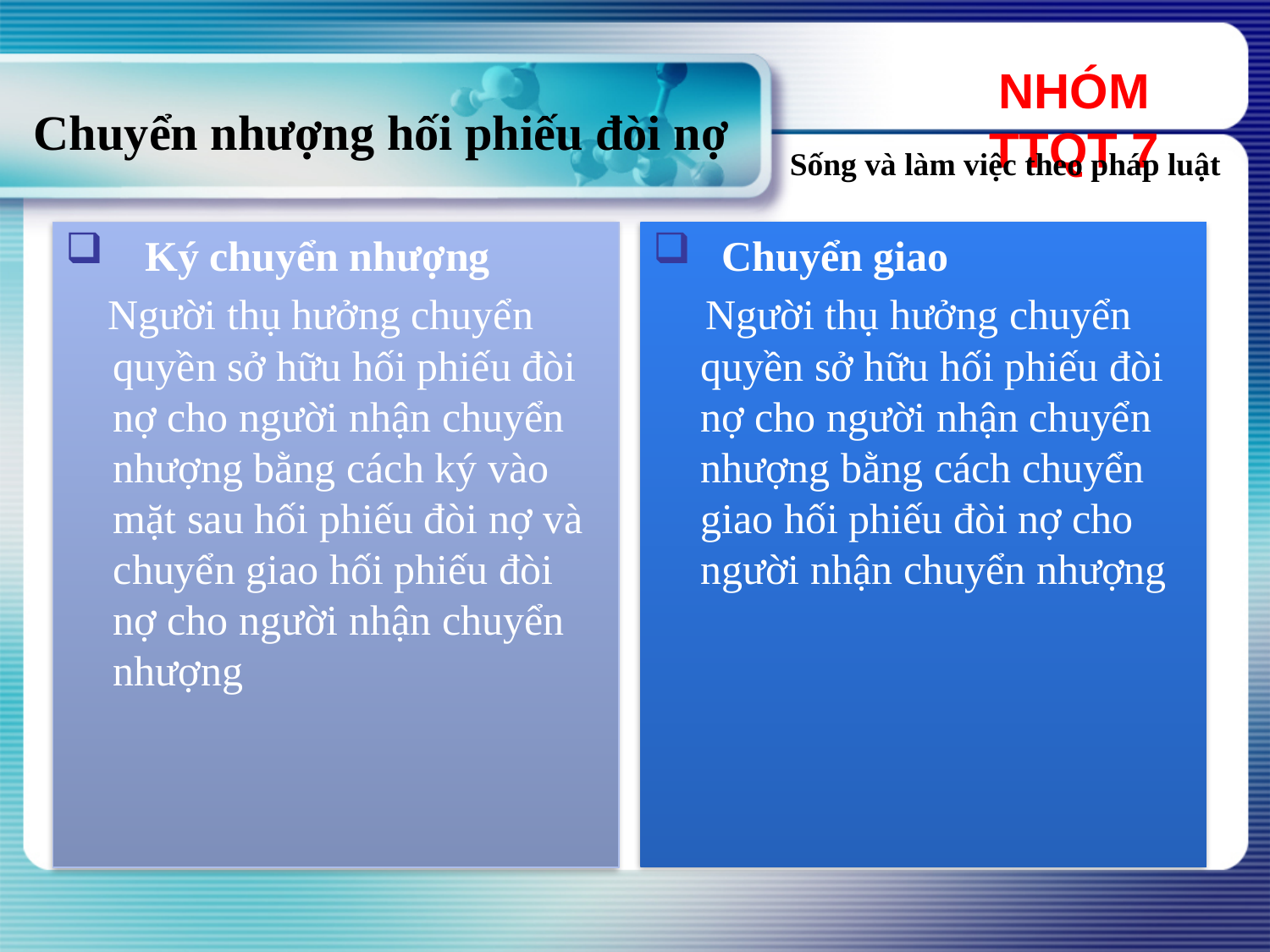

NHÓM TTQT 7
# Chuyển nhượng hối phiếu đòi nợ
Sống và làm việc theo pháp luật
   Ký chuyển nhượng
    Người thụ hưởng chuyển quyền sở hữu hối phiếu đòi nợ cho người nhận chuyển nhượng bằng cách ký vào mặt sau hối phiếu đòi nợ và chuyển giao hối phiếu đòi nợ cho người nhận chuyển nhượng

  Chuyển giao
     Người thụ hưởng chuyển quyền sở hữu hối phiếu đòi nợ cho người nhận chuyển nhượng bằng cách chuyển giao hối phiếu đòi nợ cho người nhận chuyển nhượng